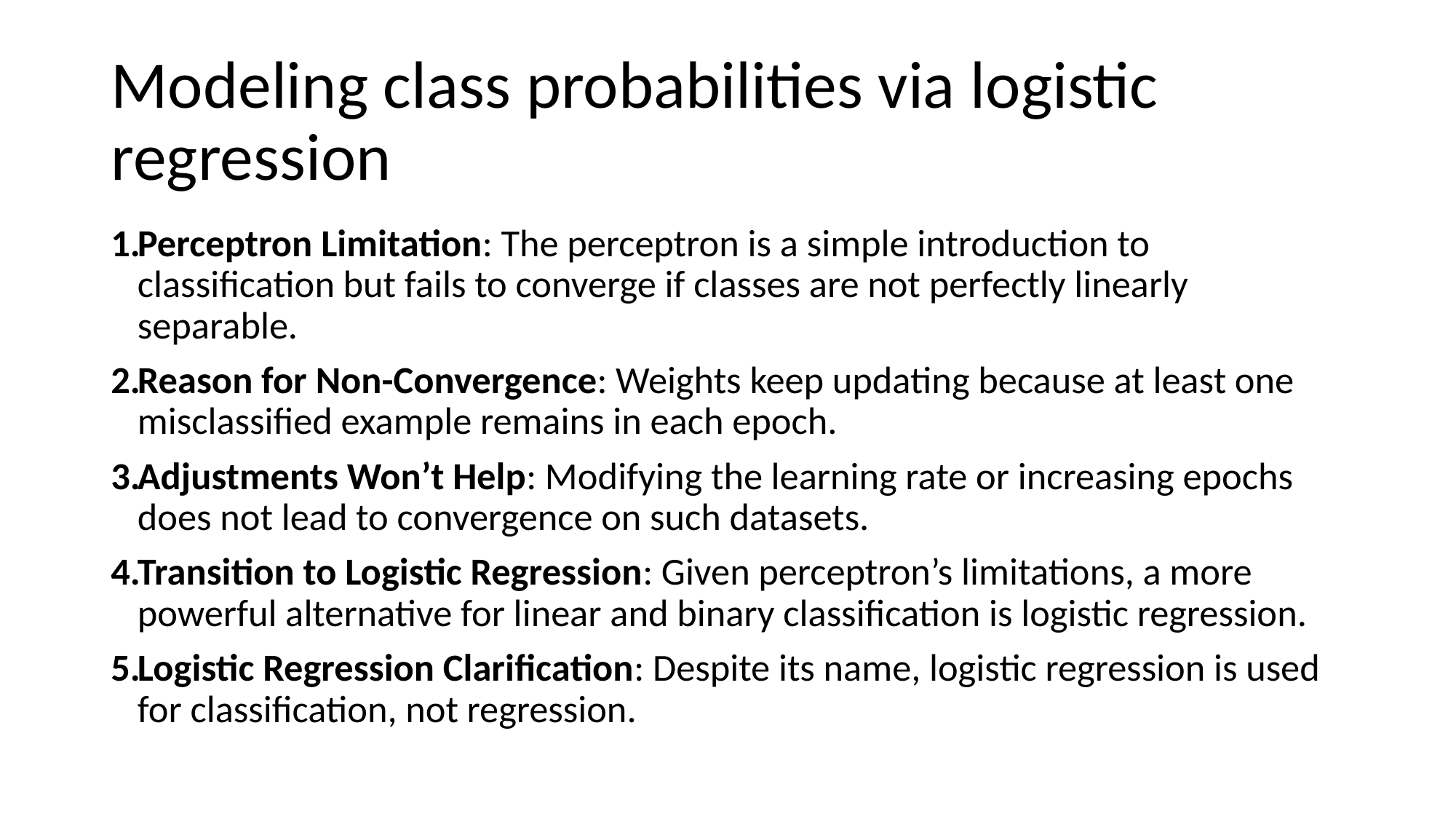

# Modeling class probabilities via logistic regression
Perceptron Limitation: The perceptron is a simple introduction to classification but fails to converge if classes are not perfectly linearly separable.
Reason for Non-Convergence: Weights keep updating because at least one misclassified example remains in each epoch.
Adjustments Won’t Help: Modifying the learning rate or increasing epochs does not lead to convergence on such datasets.
Transition to Logistic Regression: Given perceptron’s limitations, a more powerful alternative for linear and binary classification is logistic regression.
Logistic Regression Clarification: Despite its name, logistic regression is used for classification, not regression.